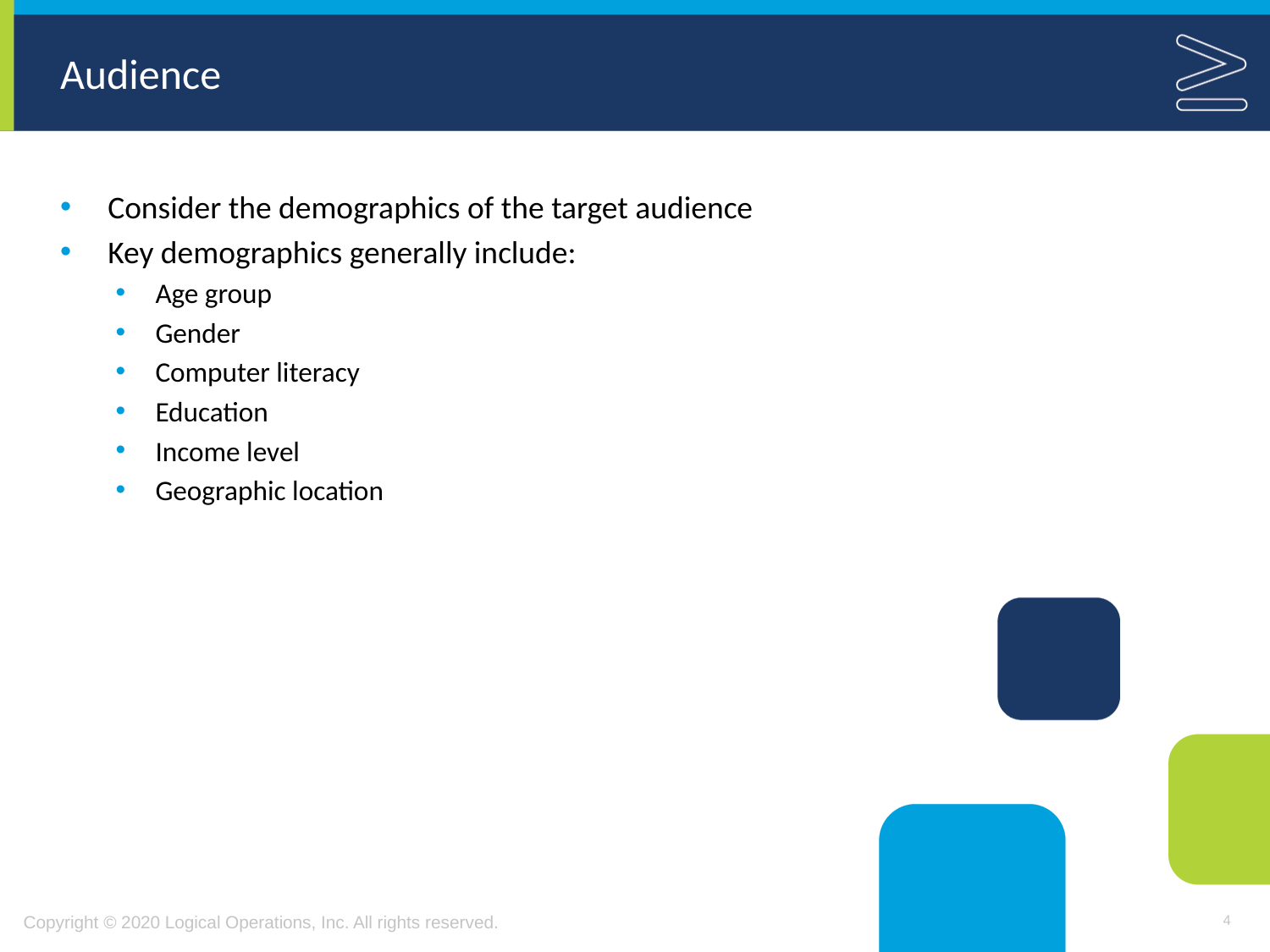

# Audience
Consider the demographics of the target audience
Key demographics generally include:
Age group
Gender
Computer literacy
Education
Income level
Geographic location
4